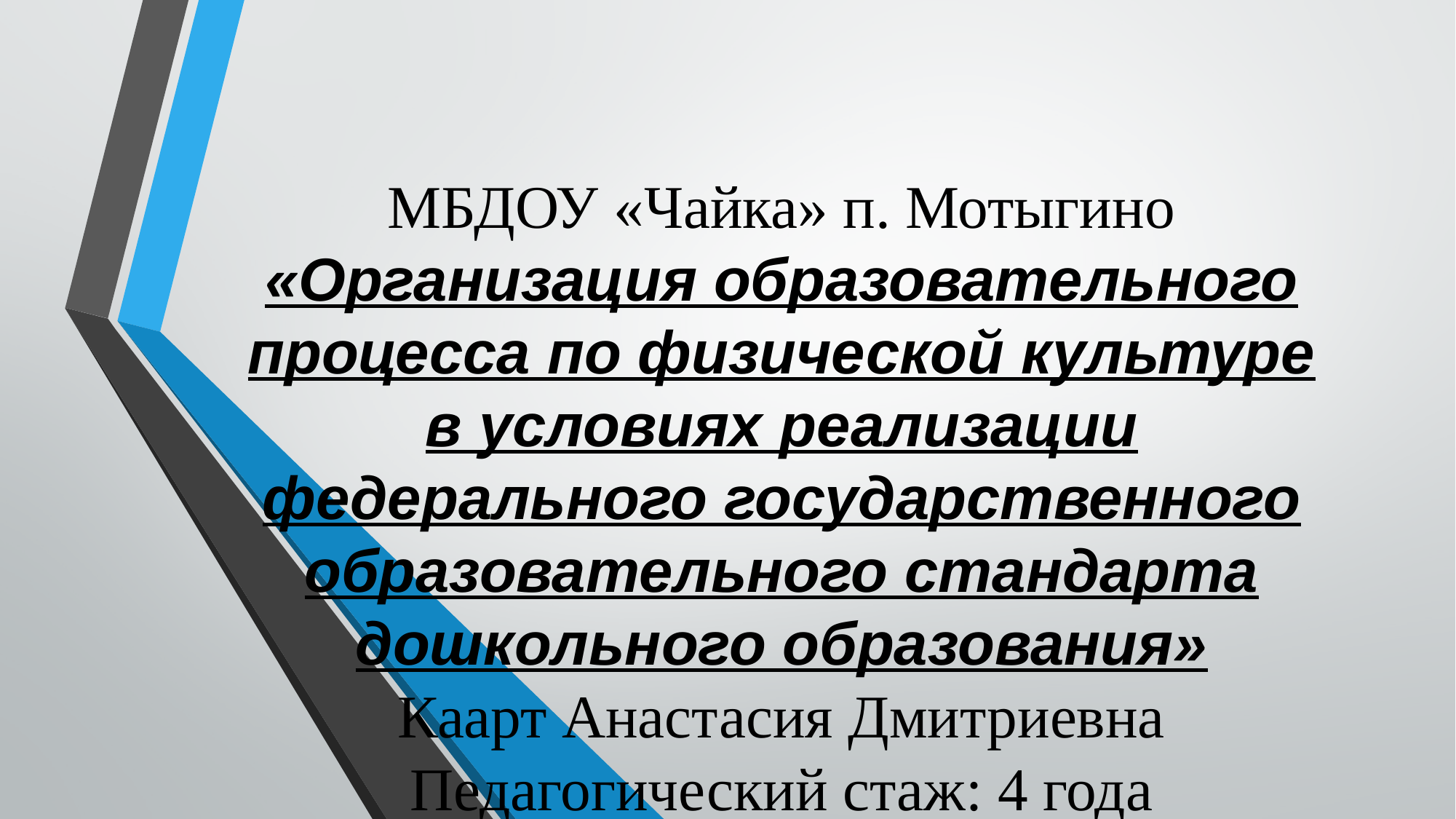

МБДОУ «Чайка» п. Мотыгино
«Организация образовательного процесса по физической культуре в условиях реализации федерального государственного образовательного стандарта дошкольного образования»
Каарт Анастасия Дмитриевна
Педагогический стаж: 4 года